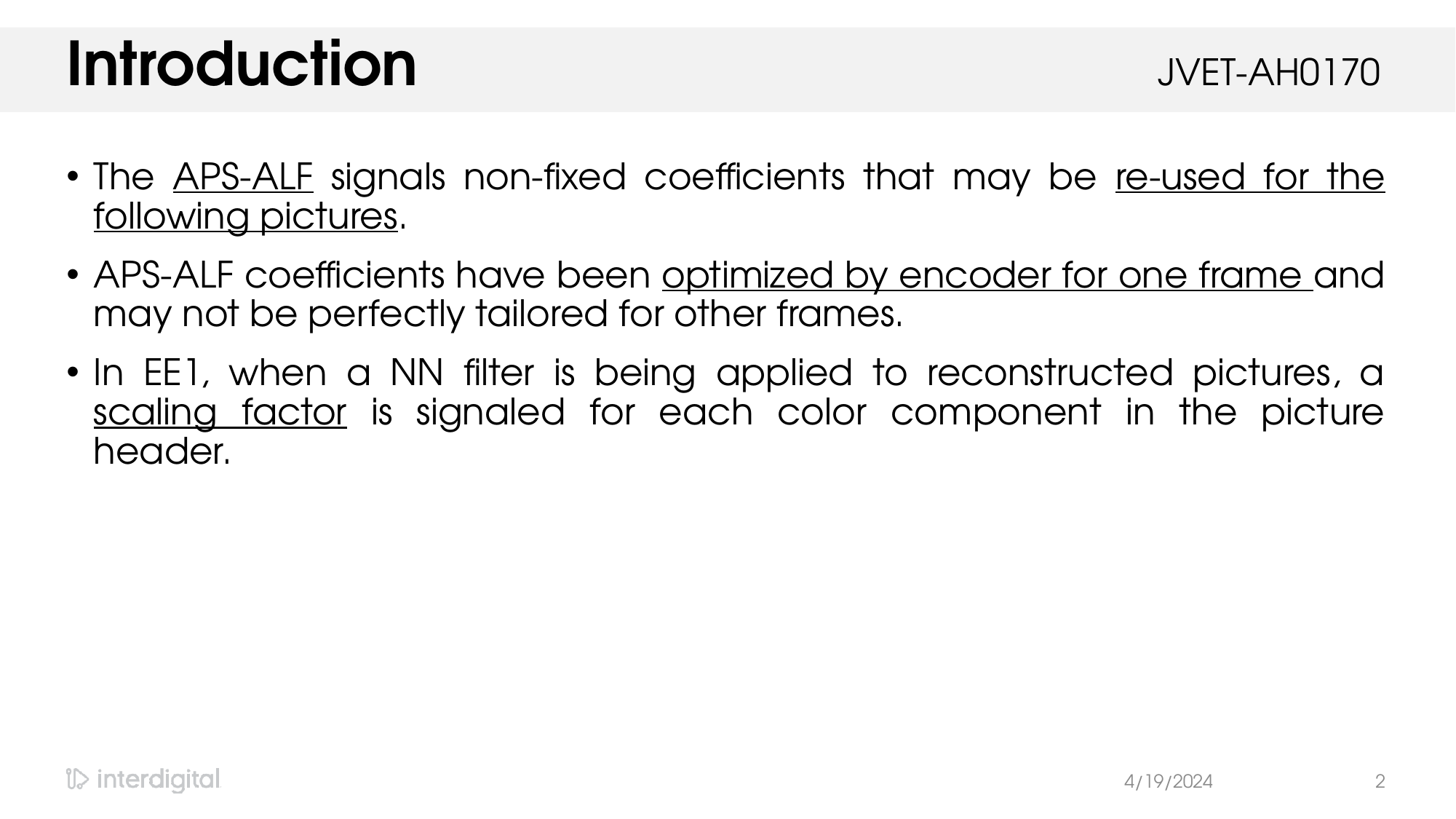

# Introduction						 	JVET-AH0170

The APS-ALF signals non-fixed coefficients that may be re-used for the following pictures.
APS-ALF coefficients have been optimized by encoder for one frame and may not be perfectly tailored for other frames.
In EE1, when a NN filter is being applied to reconstructed pictures, a scaling factor is signaled for each color component in the picture header.

4/19/2024
2